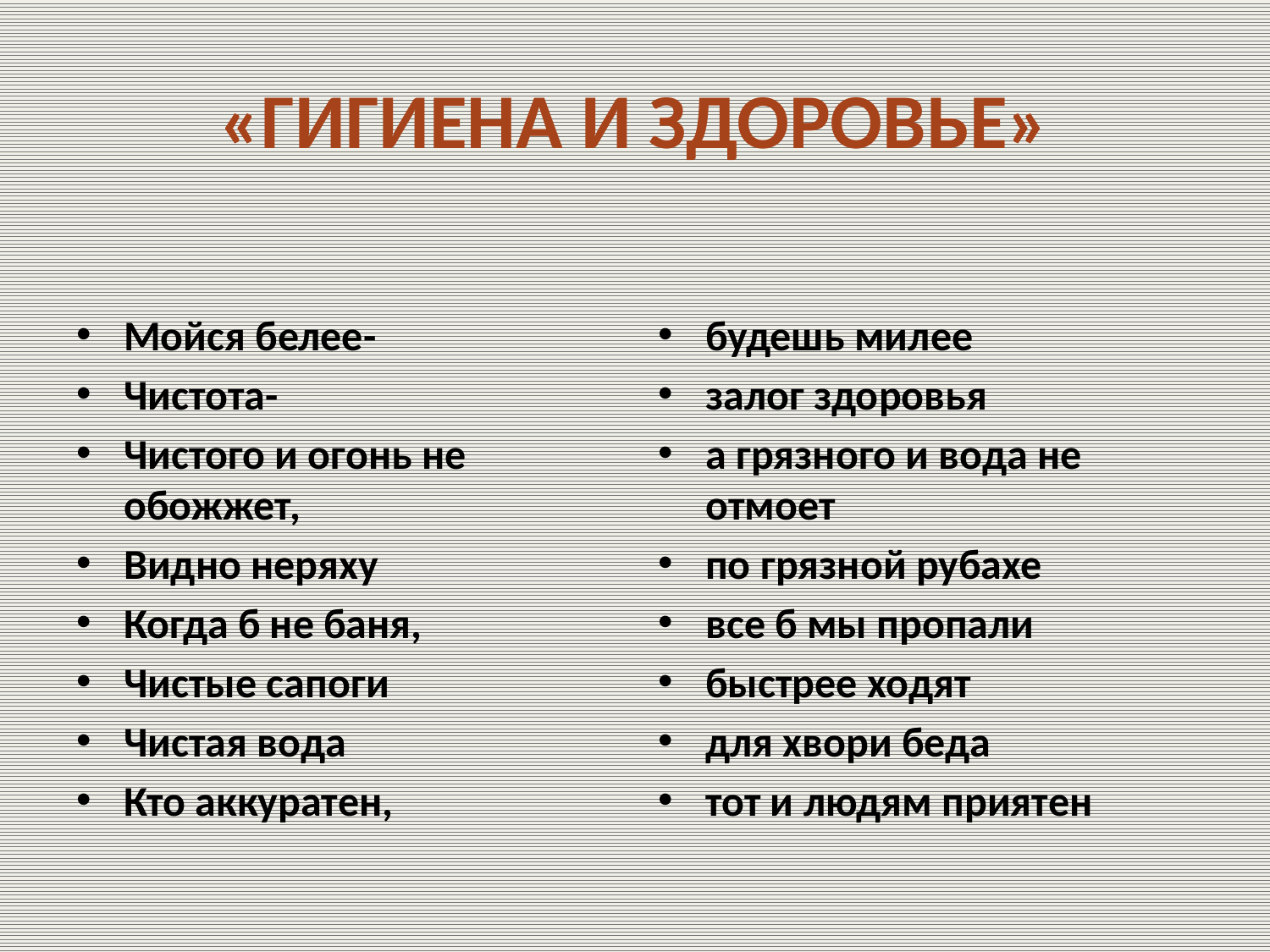

# «ГИГИЕНА И ЗДОРОВЬЕ»

Мойся белее-
Чистота-
Чистого и огонь не обожжет,
Видно неряху
Когда б не баня,
Чистые сапоги
Чистая вода
Кто аккуратен,
будешь милее
залог здоровья
а грязного и вода не отмоет
по грязной рубахе
все б мы пропали
быстрее ходят
для хвори беда
тот и людям приятен